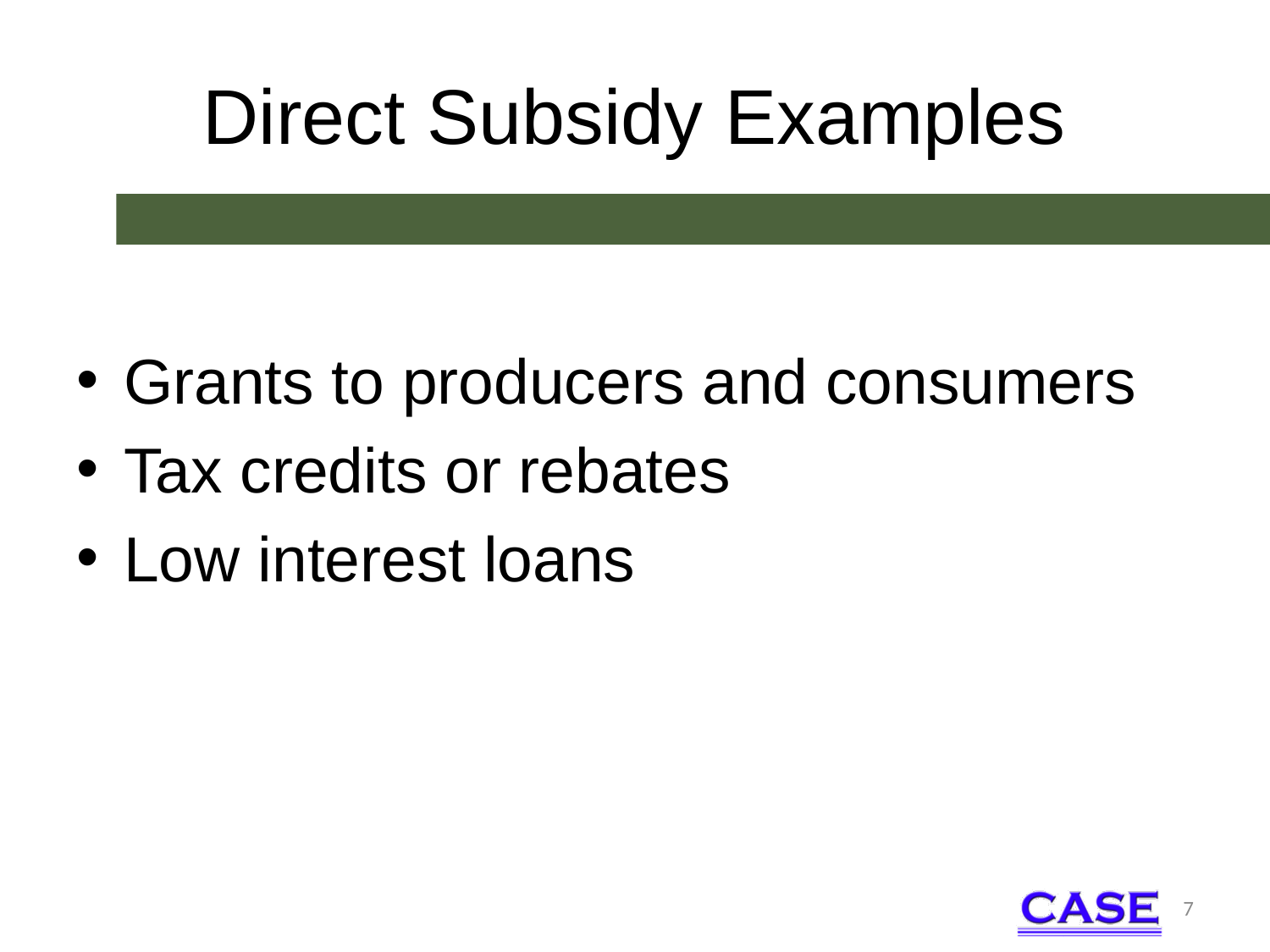

# Direct Subsidy Examples

Grants to producers and consumers
Tax credits or rebates
Low interest loans
7